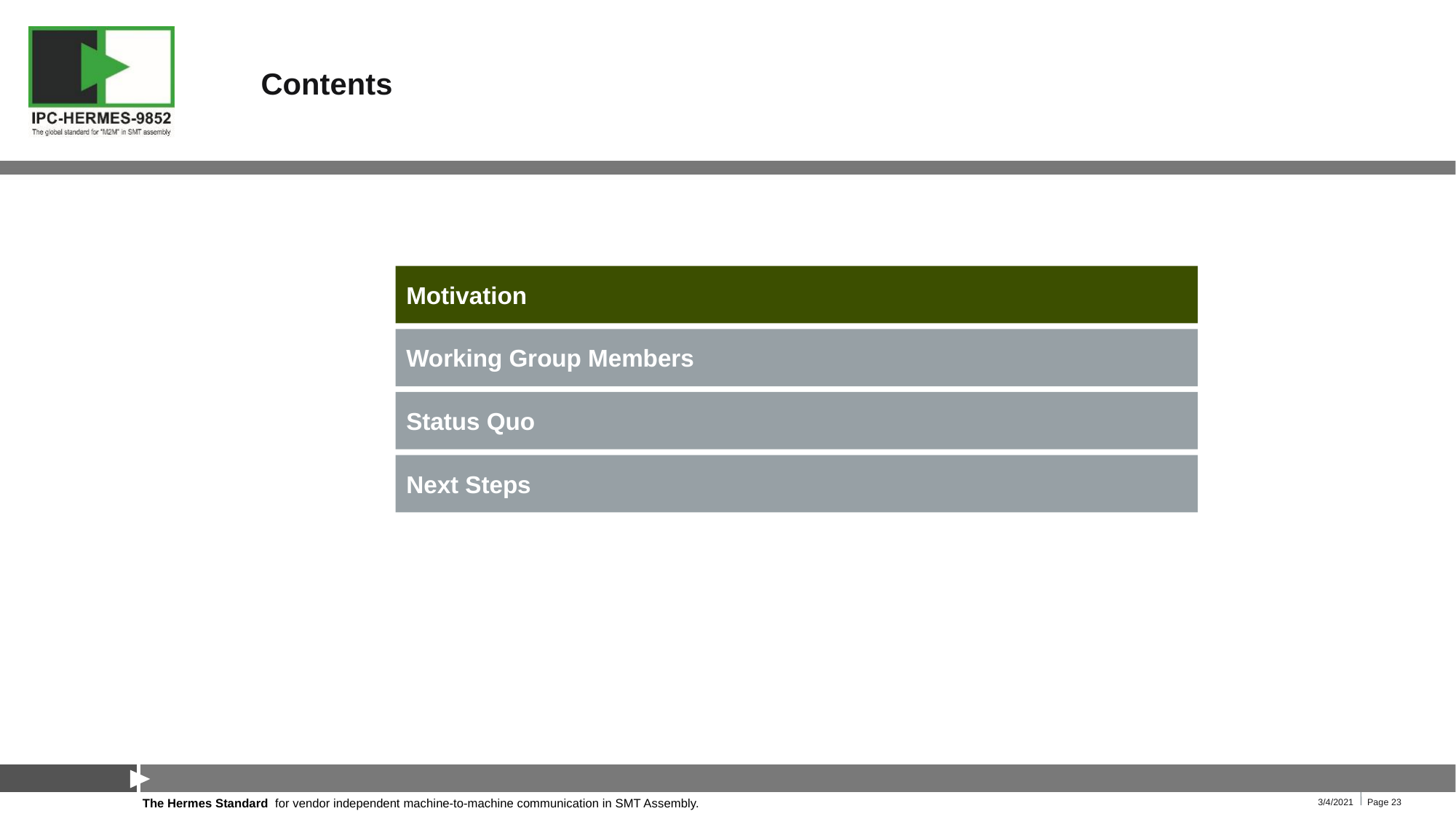

# Contents
Motivation
Working Group Members
Status Quo
Next Steps
3/4/2021
Page 23